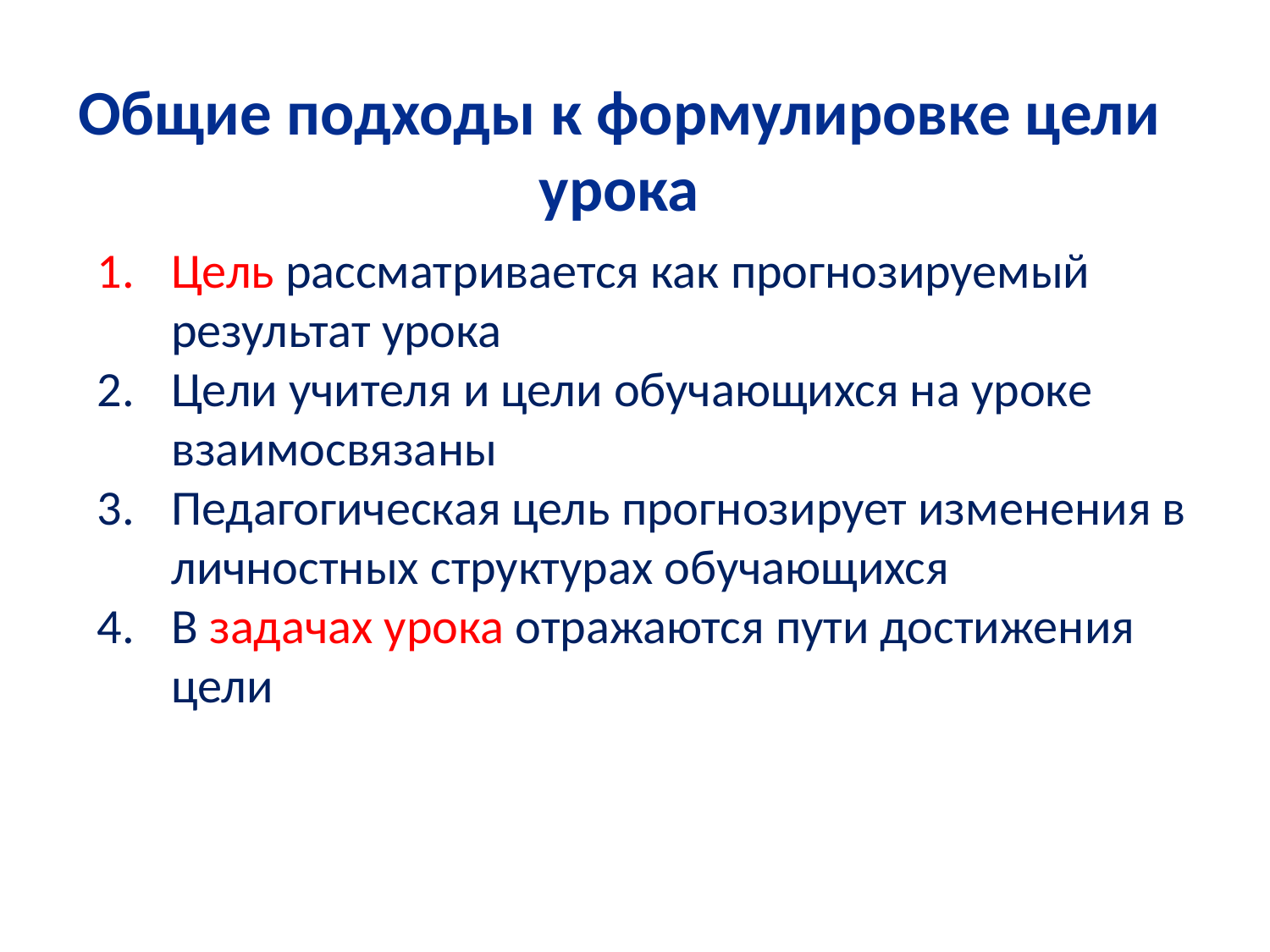

# Общие подходы к формулировке цели урока
Цель рассматривается как прогнозируемый результат урока
Цели учителя и цели обучающихся на уроке взаимосвязаны
Педагогическая цель прогнозирует изменения в личностных структурах обучающихся
В задачах урока отражаются пути достижения цели